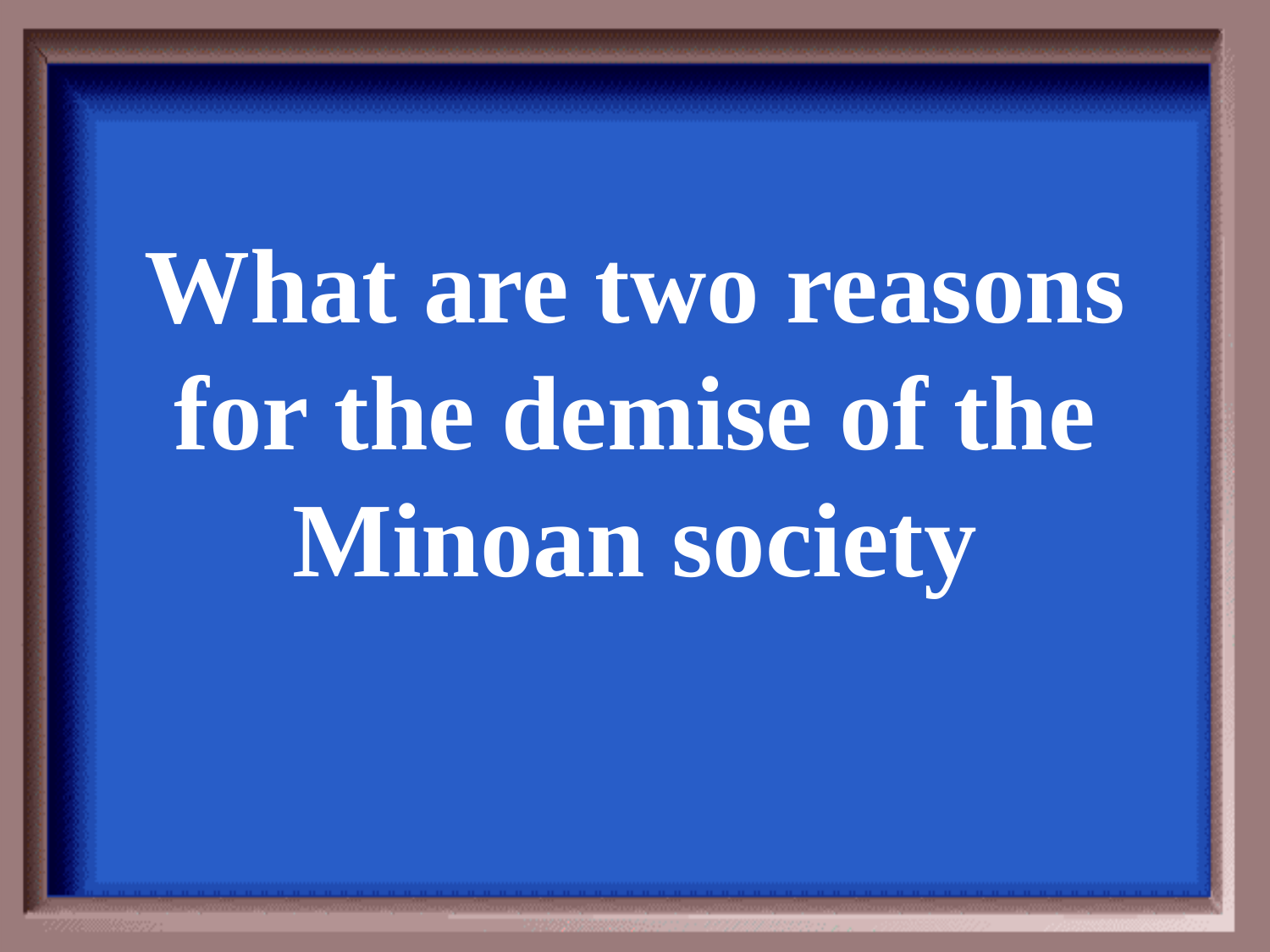

What are two reasons for the demise of the Minoan society